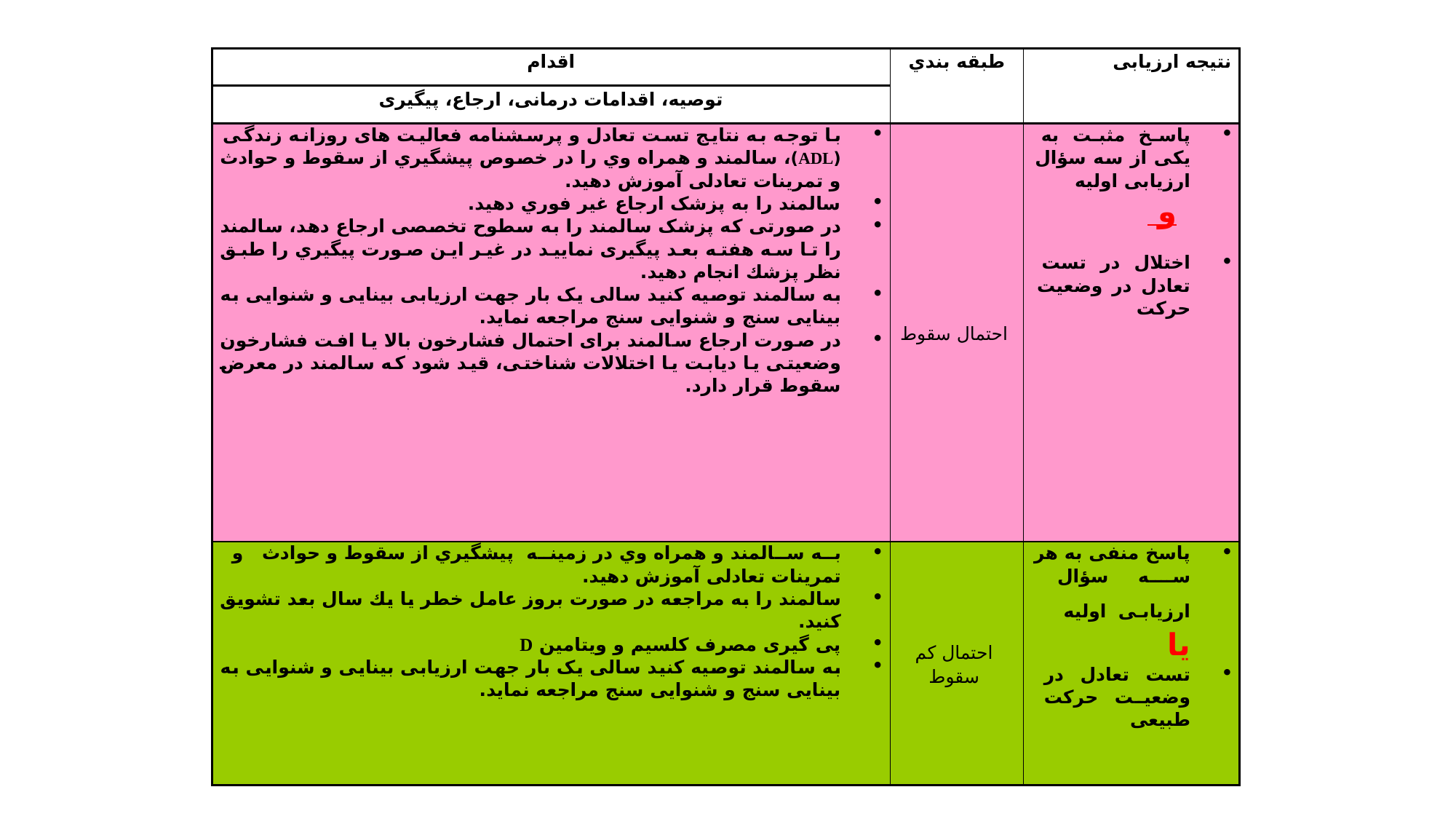

| اقدام | طبقه بندي | نتیجه ارزیابی |
| --- | --- | --- |
| توصیه، اقدامات درمانی، ارجاع، پیگیری |  |  |
| با توجه به نتایج تست تعادل و پرسشنامه فعالیت های روزانه زندگی (ADL)، سالمند و همراه وي را در خصوص پيشگيري از سقوط و حوادث و تمرینات تعادلی آموزش دهيد. سالمند را به پزشک ارجاع غير فوري دهيد. در صورتی که پزشک سالمند را به سطوح تخصصی ارجاع دهد، سالمند را تا سه هفته بعد پیگیری نمایید در غير اين صورت پيگيري را طبق نظر پزشك انجام دهيد. به سالمند توصیه کنید سالی یک بار جهت ارزیابی بینایی و شنوایی به بینایی سنج و شنوایی سنج مراجعه نماید. در صورت ارجاع سالمند برای احتمال فشارخون بالا یا افت فشارخون وضعیتی یا دیابت یا اختلالات شناختی، قید شود که سالمند در معرض سقوط قرار دارد. | احتمال سقوط | پاسخ مثبت به یکی از سه سؤال ارزیابی اولیه و اختلال در تست تعادل در وضعیت حرکت |
| به سالمند و همراه وي در زمينه پيشگيري از سقوط و حوادث و تمرینات تعادلی آموزش دهيد. سالمند را به مراجعه در صورت بروز عامل خطر يا يك سال بعد تشويق كنيد. پی گیری مصرف کلسیم و ویتامین D به سالمند توصیه کنید سالی یک بار جهت ارزیابی بینایی و شنوایی به بینایی سنج و شنوایی سنج مراجعه نماید. | احتمال کم سقوط | پاسخ منفی به هر سه سؤال ارزیابی اولیه یا تست تعادل در وضعیت حرکت طبیعی |